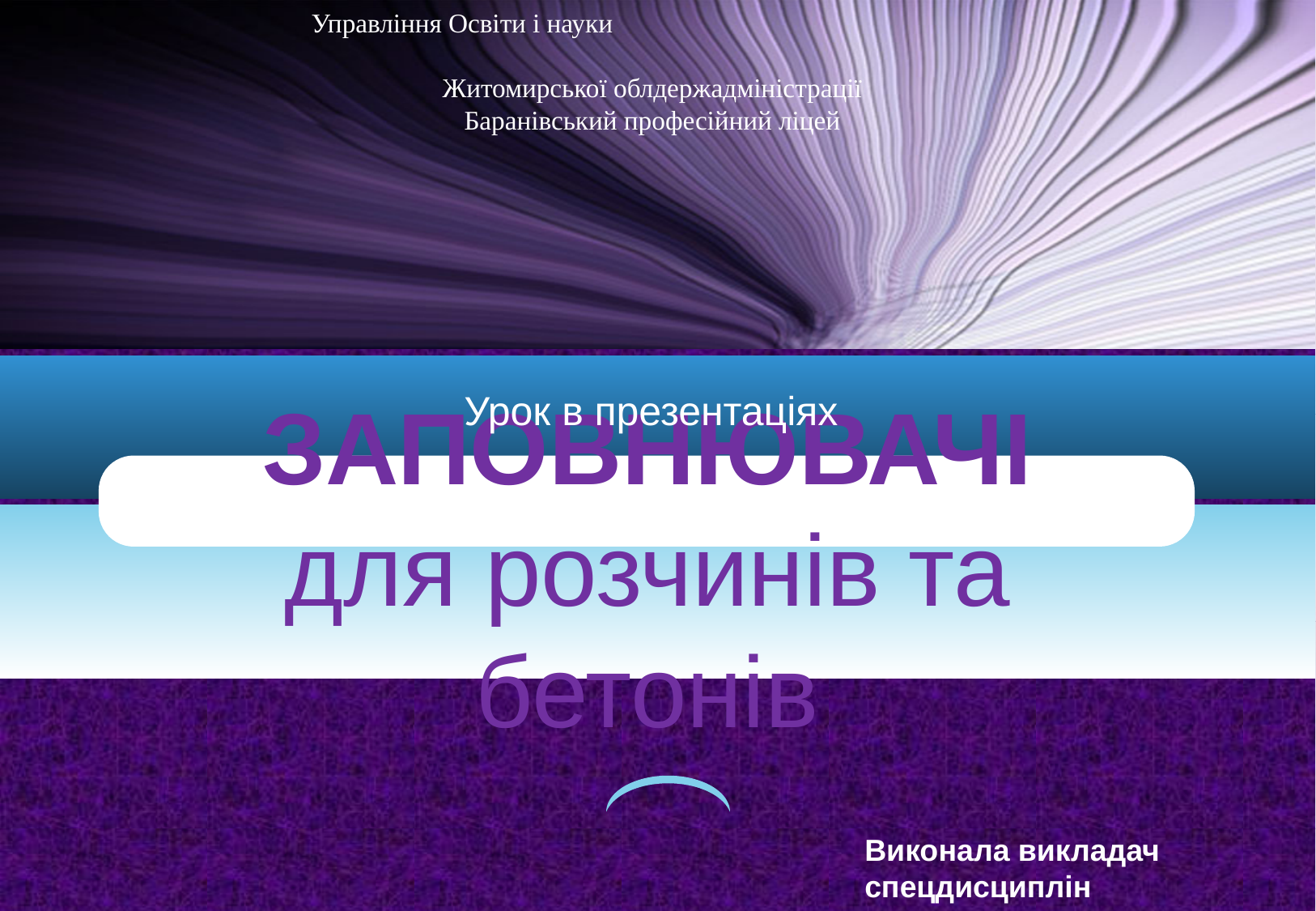

Управління Освіти і науки
Житомирської облдержадміністрації
Баранівський професійний ліцей
Урок в презентаціях
# ЗАПОВНЮВАЧІ для розчинів та бетонів
Виконала викладач спецдисциплін
Михайлюк Оксана Ростиславівна